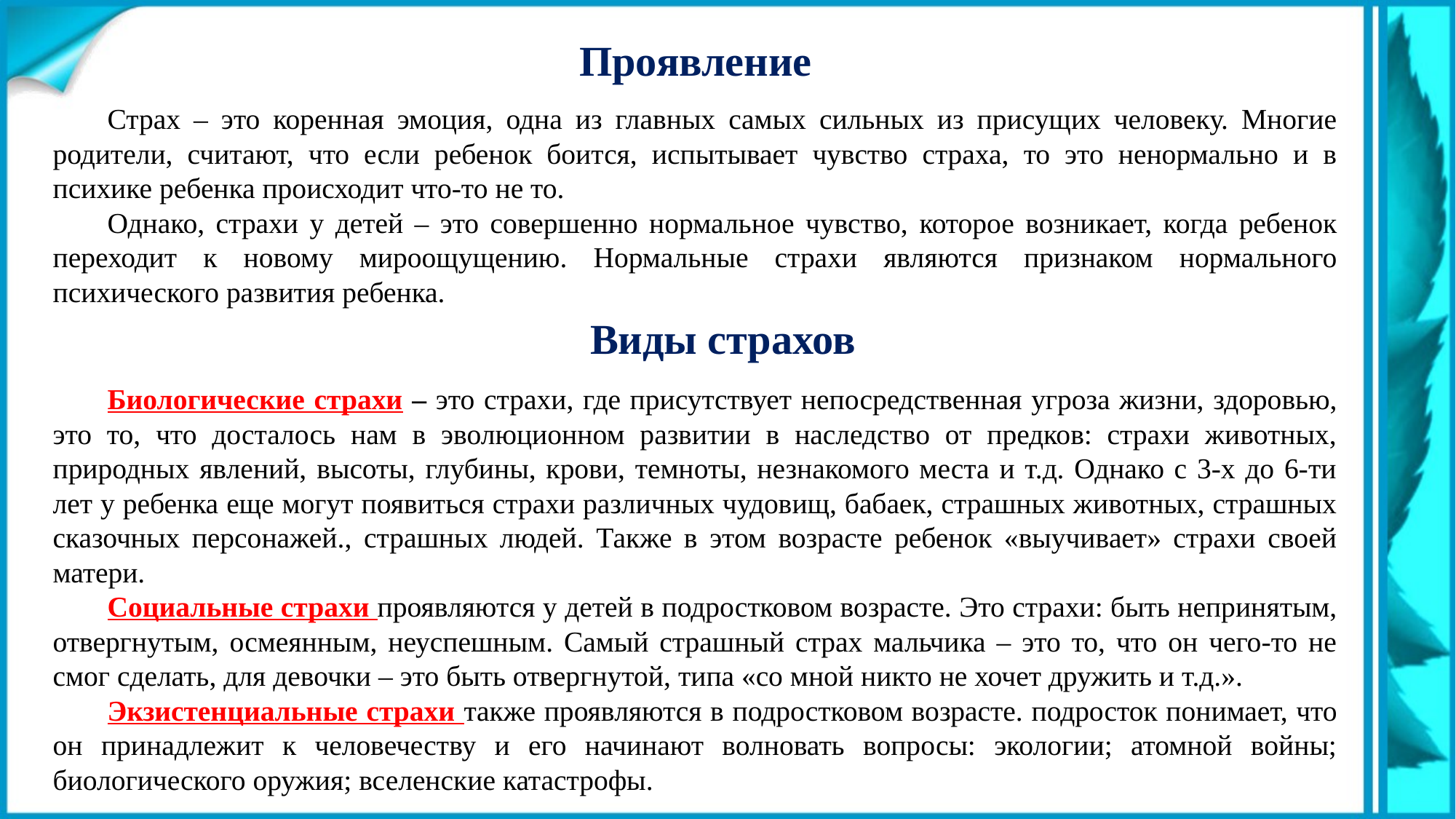

Проявление

Страх – это коренная эмоция, одна из главных самых сильных из присущих человеку. Многие родители, считают, что если ребенок боится, испытывает чувство страха, то это ненормально и в психике ребенка происходит что-то не то.
Однако, страхи у детей – это совершенно нормальное чувство, которое возникает, когда ребенок переходит к новому мироощущению. Нормальные страхи являются признаком нормального психического развития ребенка.

Виды страхов

Биологические страхи – это страхи, где присутствует непосредственная угроза жизни, здоровью, это то, что досталось нам в эволюционном развитии в наследство от предков: страхи животных, природных явлений, высоты, глубины, крови, темноты, незнакомого места и т.д. Однако с 3-х до 6-ти лет у ребенка еще могут появиться страхи различных чудовищ, бабаек, страшных животных, страшных сказочных персонажей., страшных людей. Также в этом возрасте ребенок «выучивает» страхи своей матери.
Социальные страхи проявляются у детей в подростковом возрасте. Это страхи: быть непринятым, отвергнутым, осмеянным, неуспешным. Самый страшный страх мальчика – это то, что он чего-то не смог сделать, для девочки – это быть отвергнутой, типа «со мной никто не хочет дружить и т.д.».
Экзистенциальные страхи также проявляются в подростковом возрасте. подросток понимает, что он принадлежит к человечеству и его начинают волновать вопросы: экологии; атомной войны; биологического оружия; вселенские катастрофы.